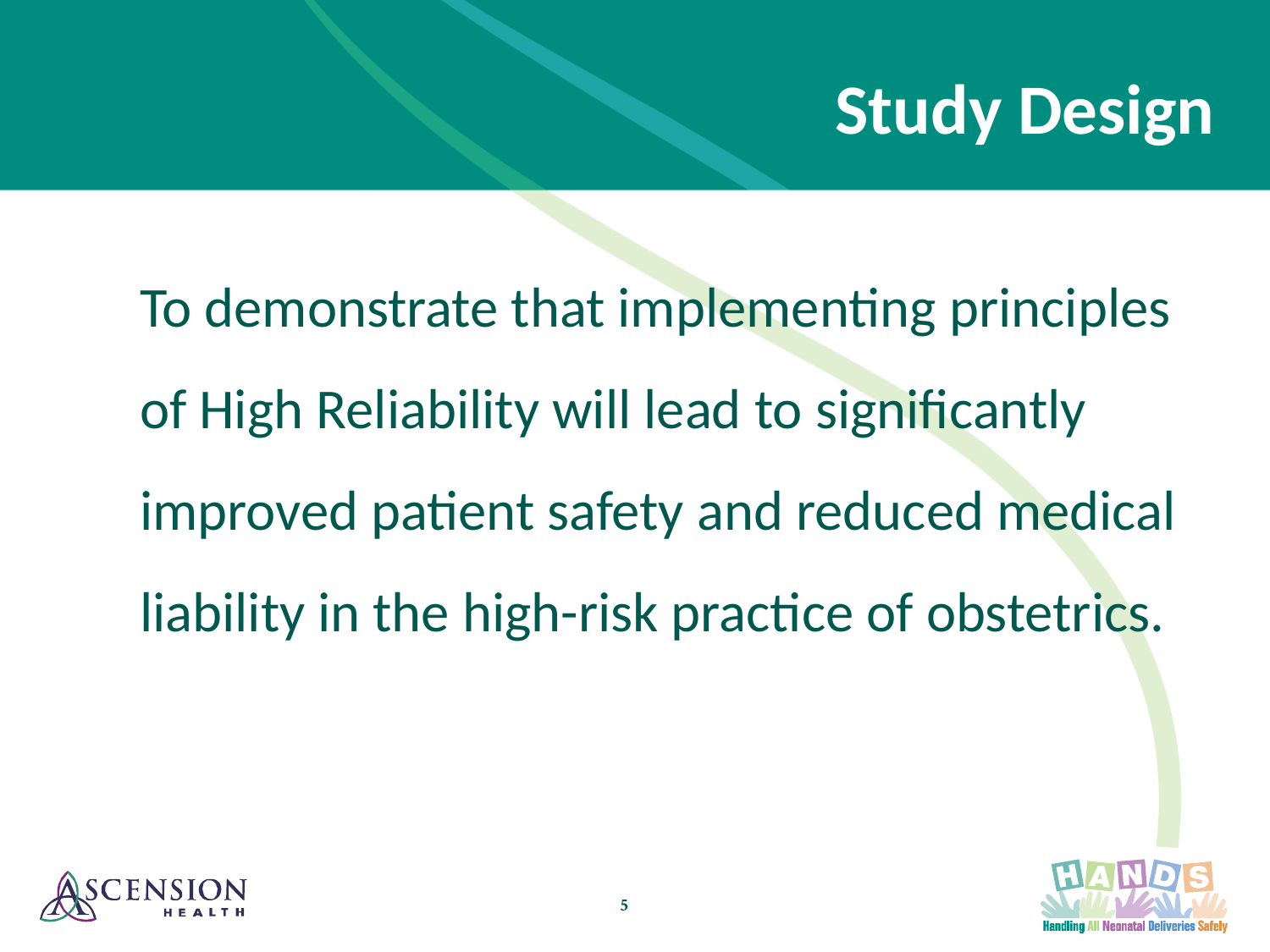

# Study Design
To demonstrate that implementing principles of High Reliability will lead to significantly improved patient safety and reduced medical liability in the high-risk practice of obstetrics.